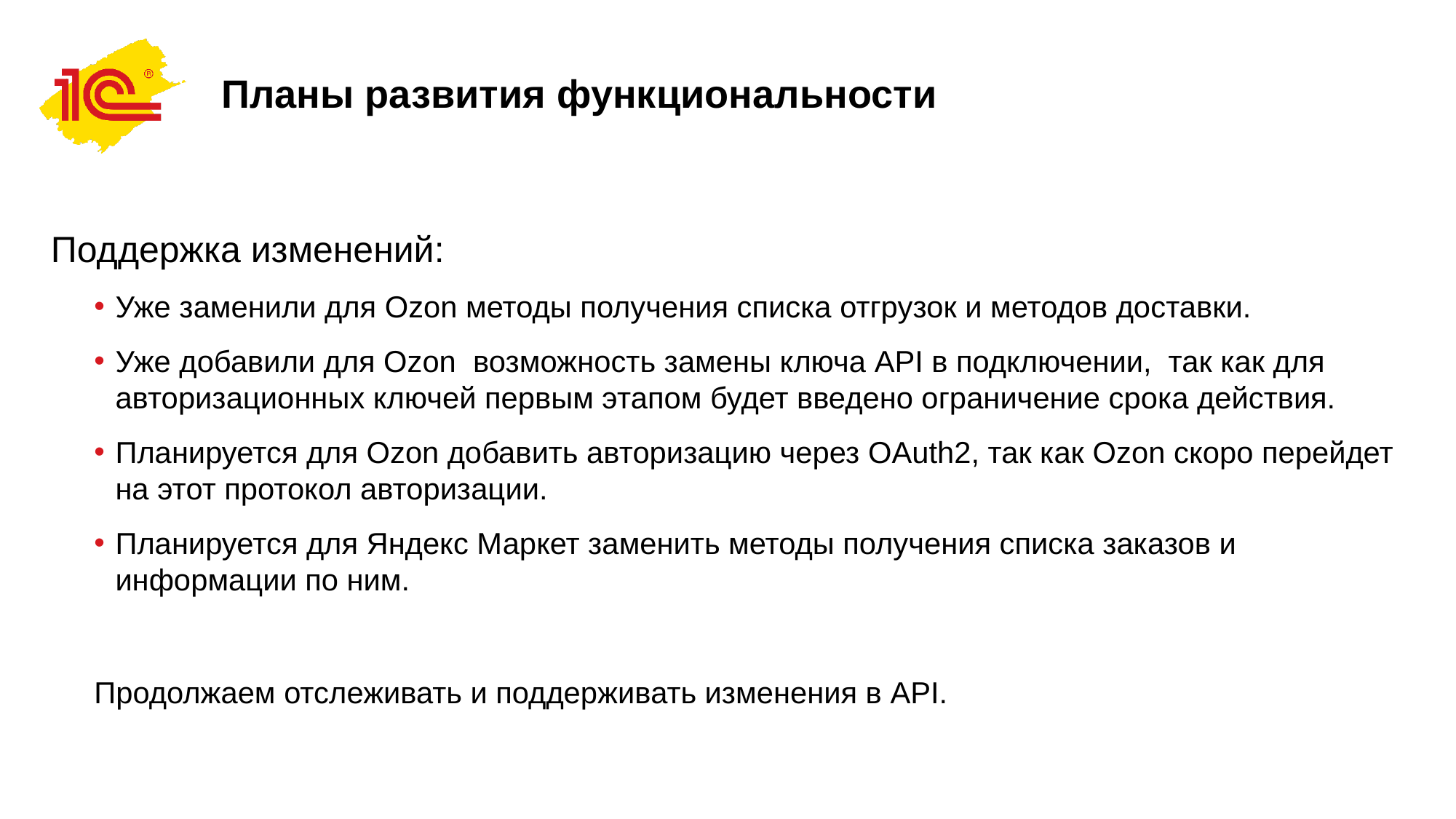

# Планы развития функциональности
Поддержка изменений:
Уже заменили для Ozon методы получения списка отгрузок и методов доставки.
Уже добавили для Ozon  возможность замены ключа API в подключении,  так как для авторизационных ключей первым этапом будет введено ограничение срока действия.
Планируется для Ozon добавить авторизацию через OAuth2, так как Ozon скоро перейдет на этот протокол авторизации.
Планируется для Яндекс Маркет заменить методы получения списка заказов и информации по ним.

Продолжаем отслеживать и поддерживать изменения в API.